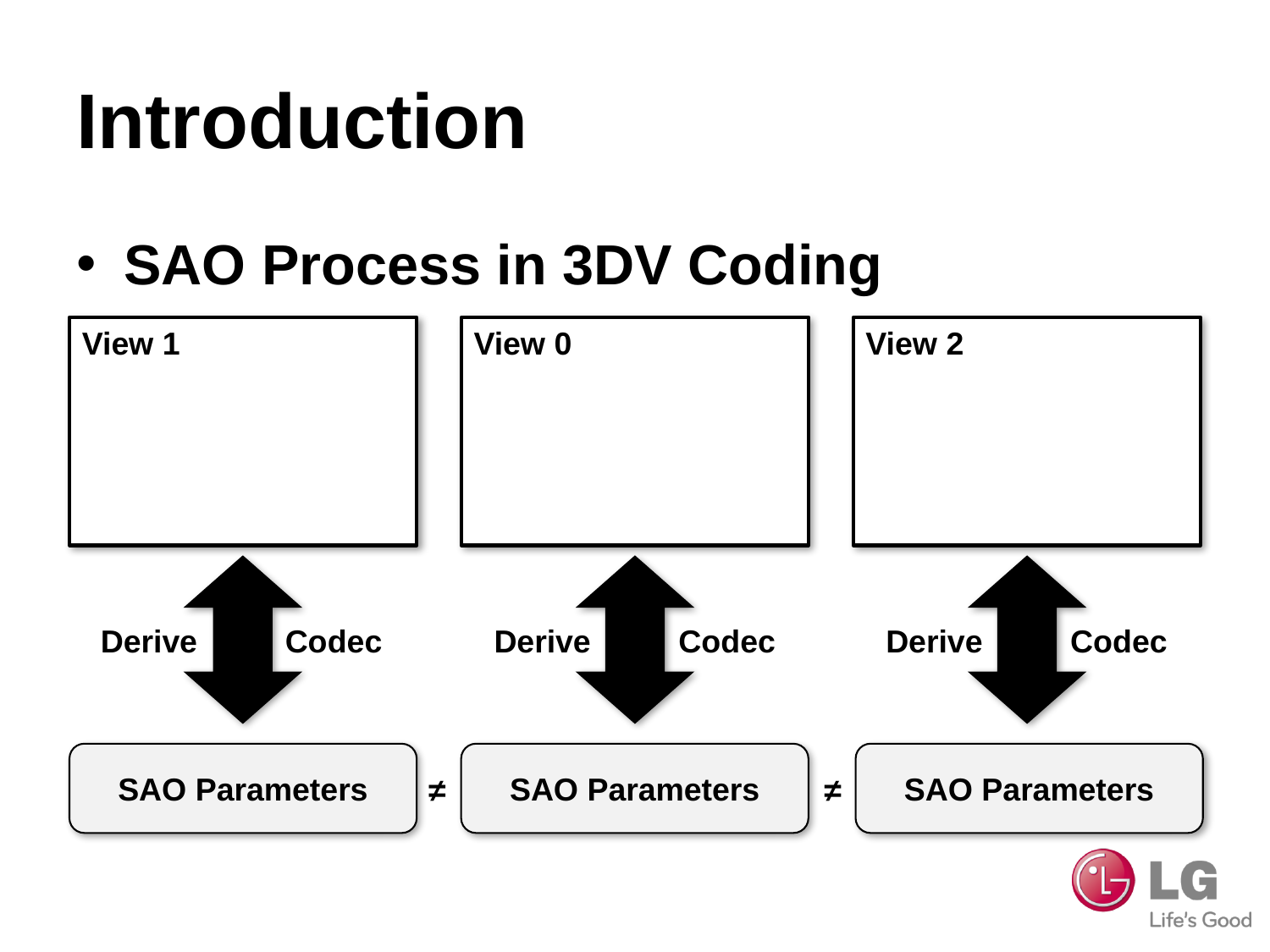

# Introduction
SAO Process in 3DV Coding

View 1
View 0
View 2

Derive
Codec
Derive
Codec
Derive
Codec
SAO Parameters
SAO Parameters
SAO Parameters
≠
≠